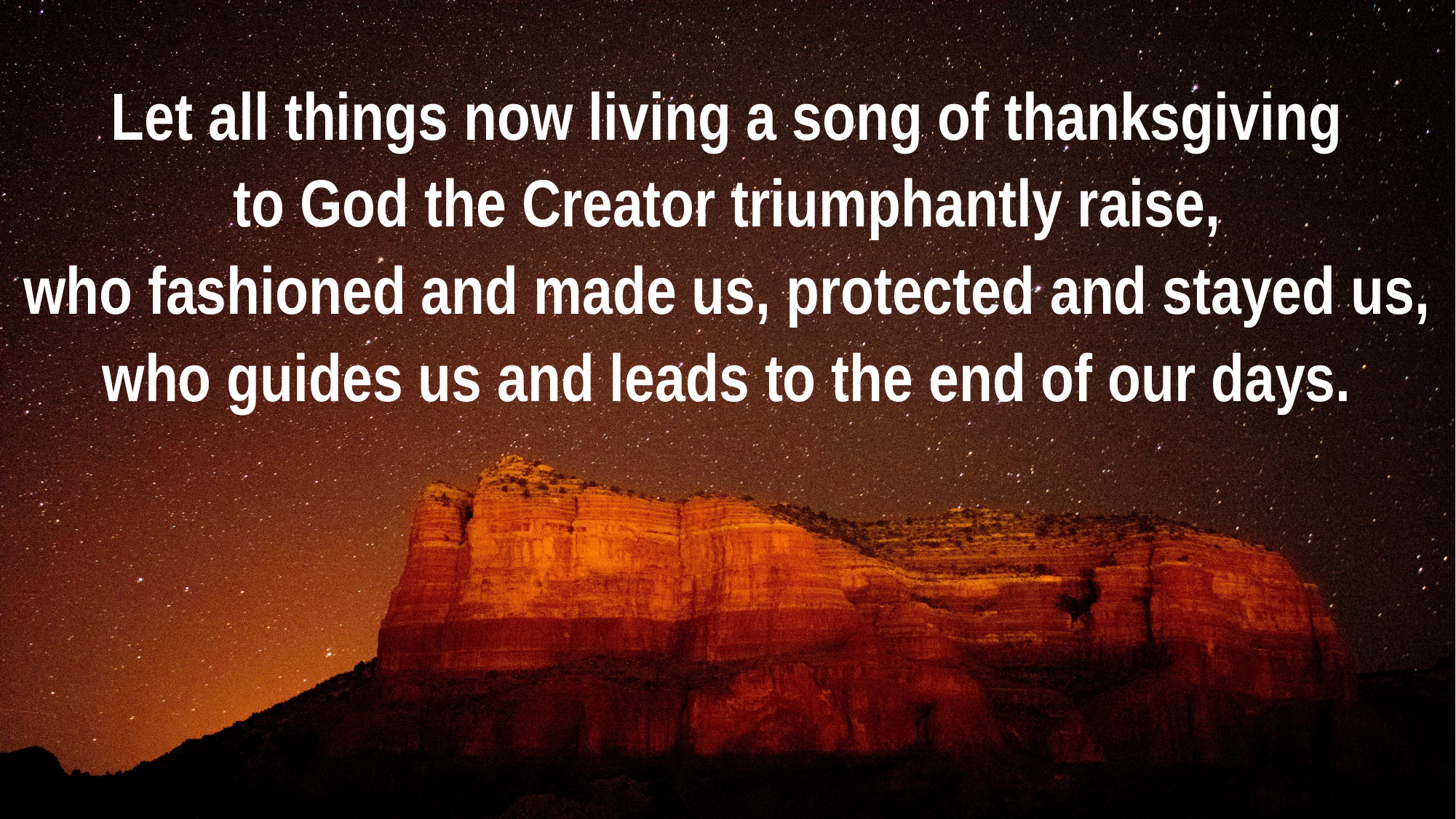

Let all things now living a song of thanksgiving
to God the Creator triumphantly raise,
who fashioned and made us, protected and stayed us,
who guides us and leads to the end of our days.